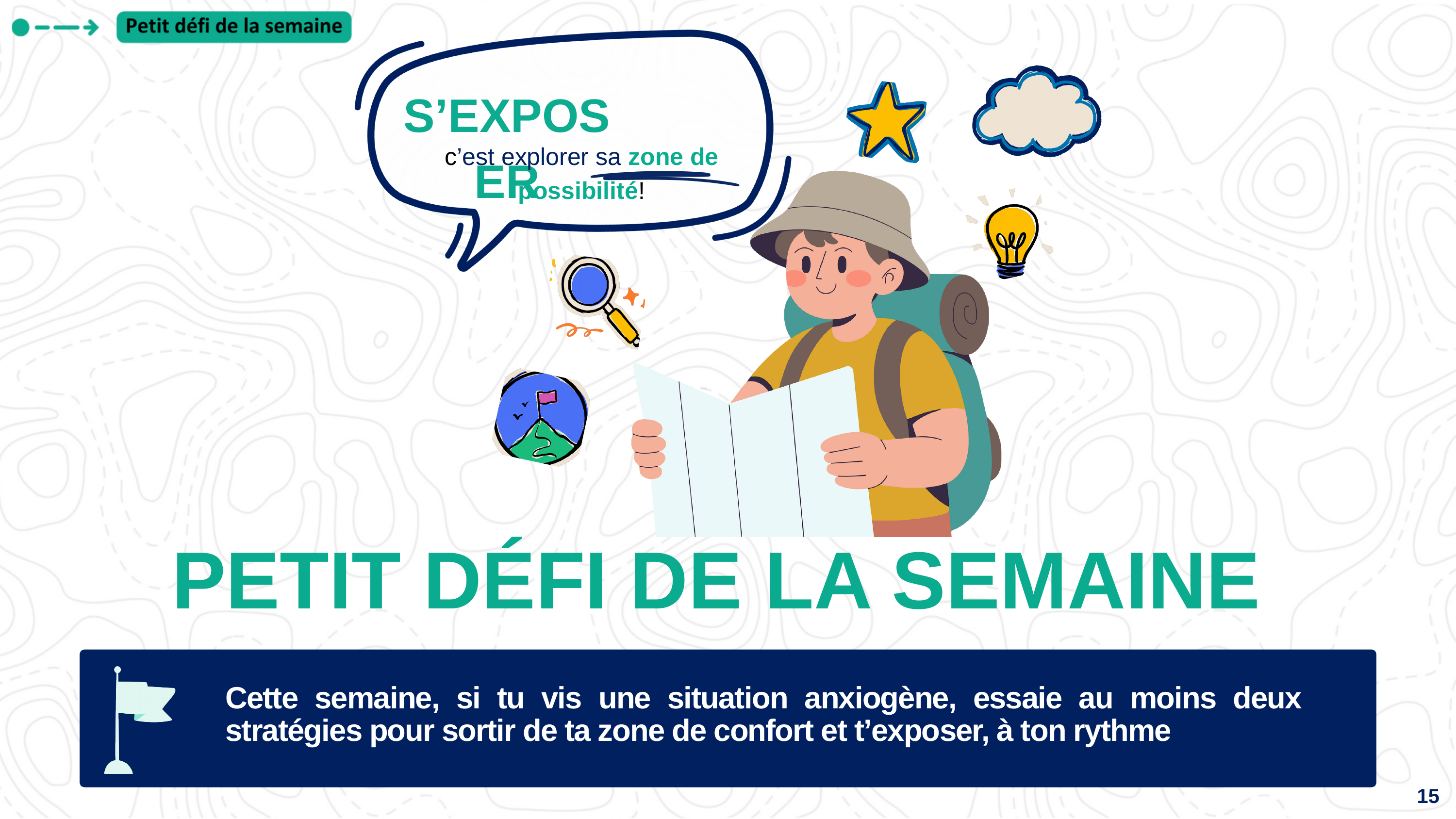

S’EXPOSER

c’est explorer sa zone de possibilité!

PETIT DÉFI DE LA SEMAINE

Cette semaine, si tu vis une situation anxiogène, essaie au moins deux stratégies pour sortir de ta zone de confort et t’exposer, à ton rythme
15